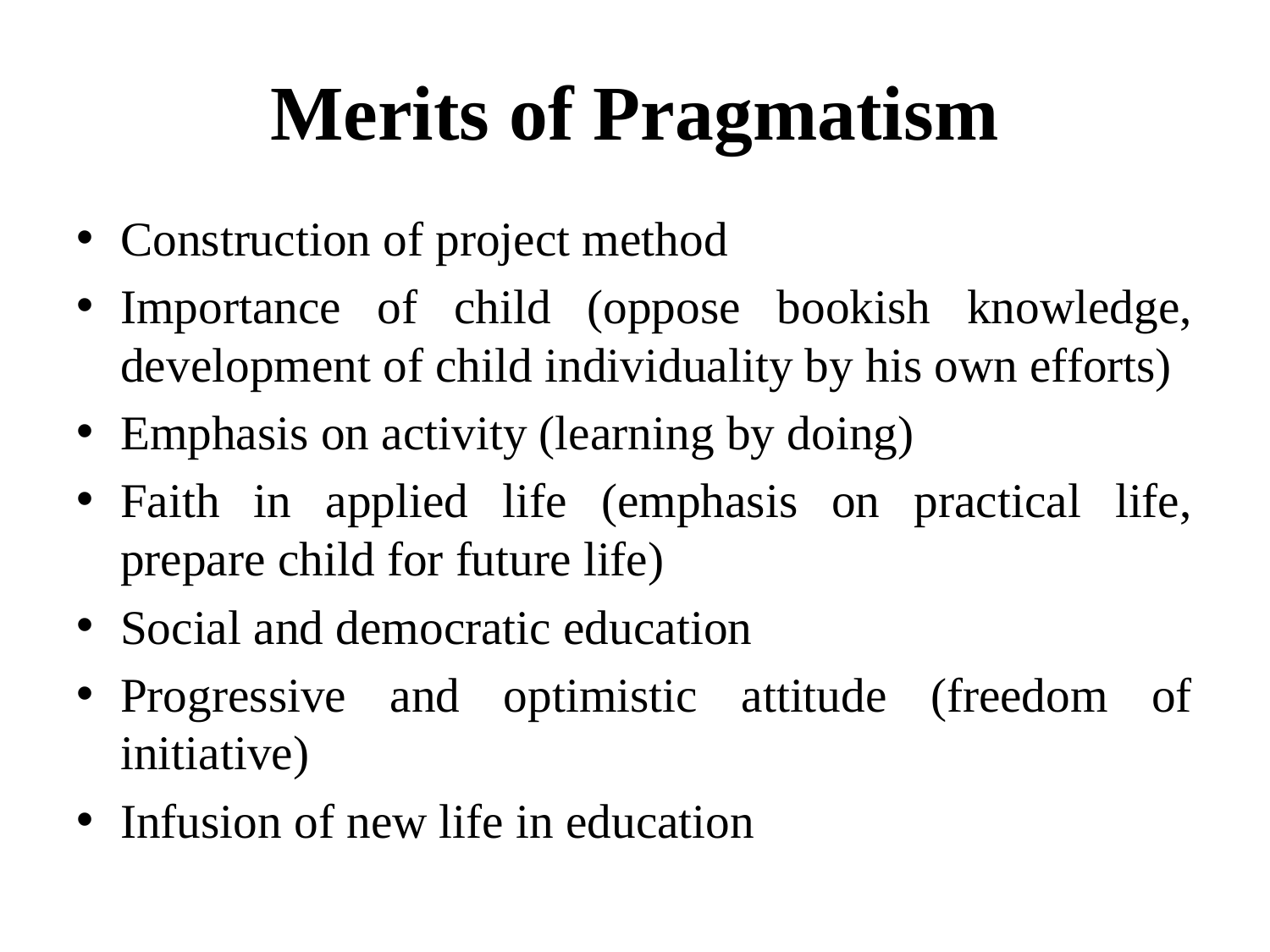

# Merits of Pragmatism
Construction of project method
Importance of child (oppose bookish knowledge, development of child individuality by his own efforts)
Emphasis on activity (learning by doing)
Faith in applied life (emphasis on practical life, prepare child for future life)
Social and democratic education
Progressive and optimistic attitude (freedom of initiative)
Infusion of new life in education